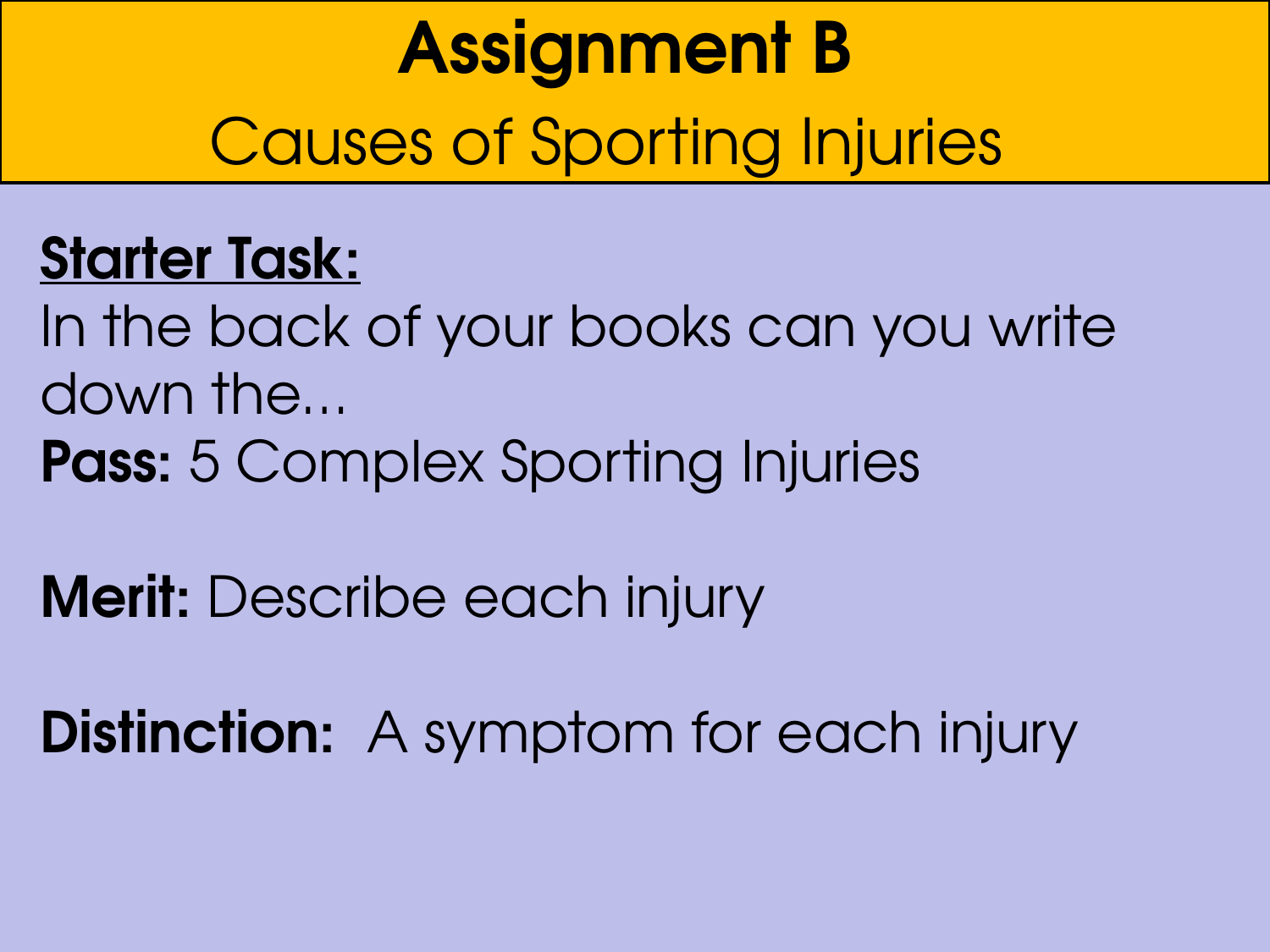

# Assignment B Causes of Sporting Injuries
Starter Task:
In the back of your books can you write down the…
Pass: 5 Complex Sporting Injuries

Merit: Describe each injury

Distinction:  A symptom for each injury